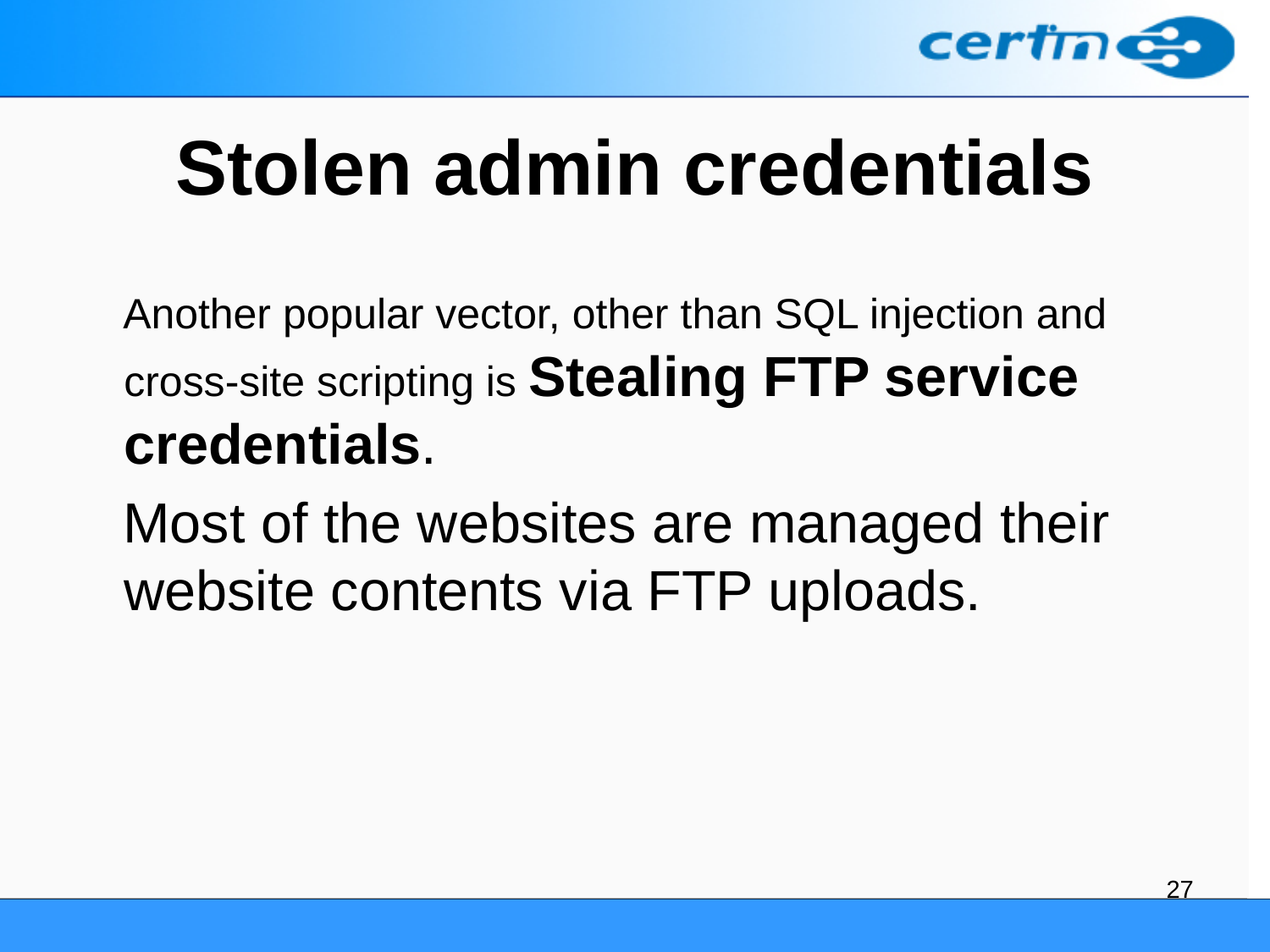

# Stolen admin credentials
   Another popular vector, other than SQL injection and cross-site scripting is Stealing FTP service credentials.
   Most of the websites are managed their website contents via FTP uploads.
27